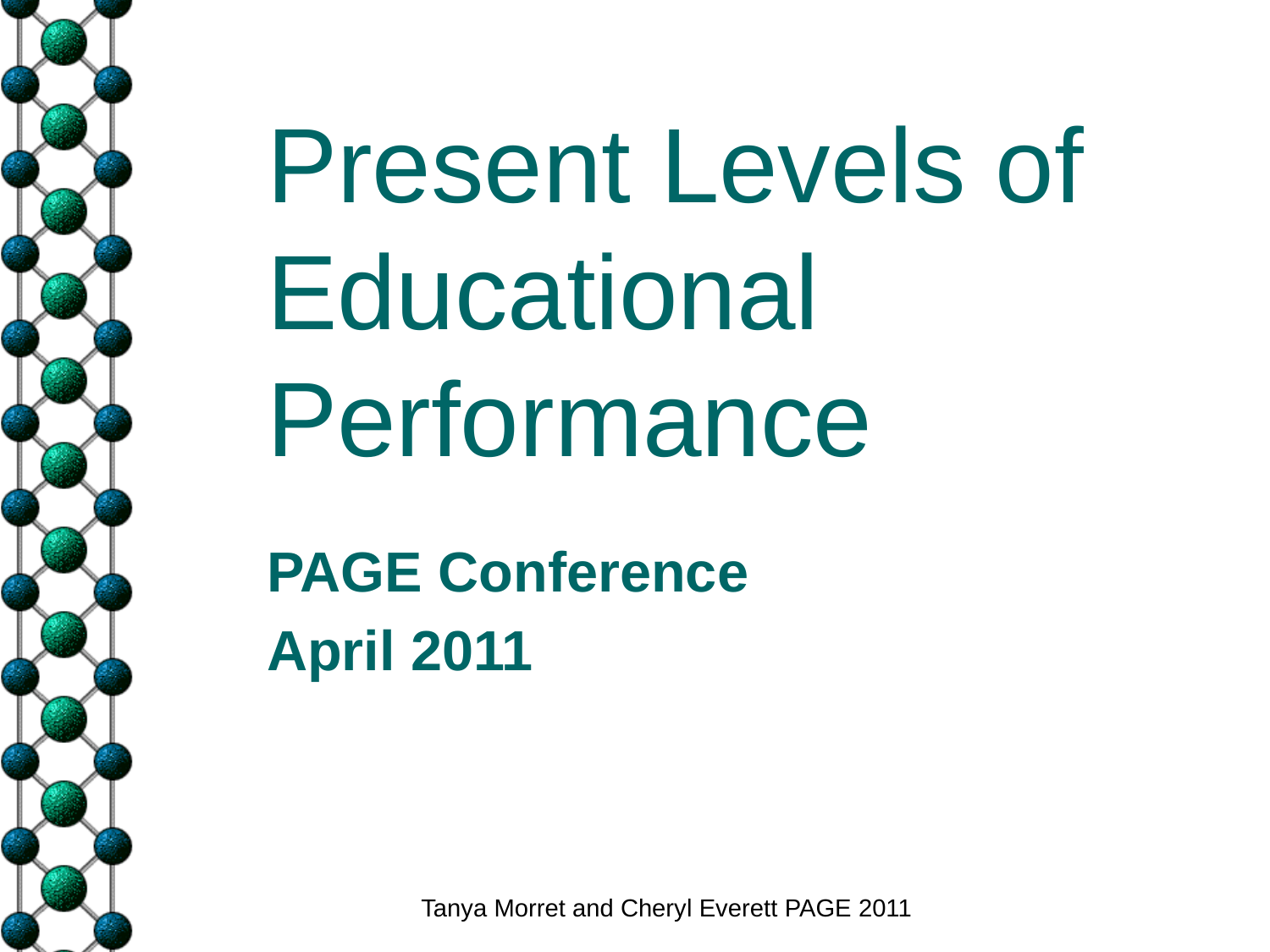

# Present Levels of Educational Performance
PAGE Conference
April 2011
Tanya Morret and Cheryl Everett PAGE 2011